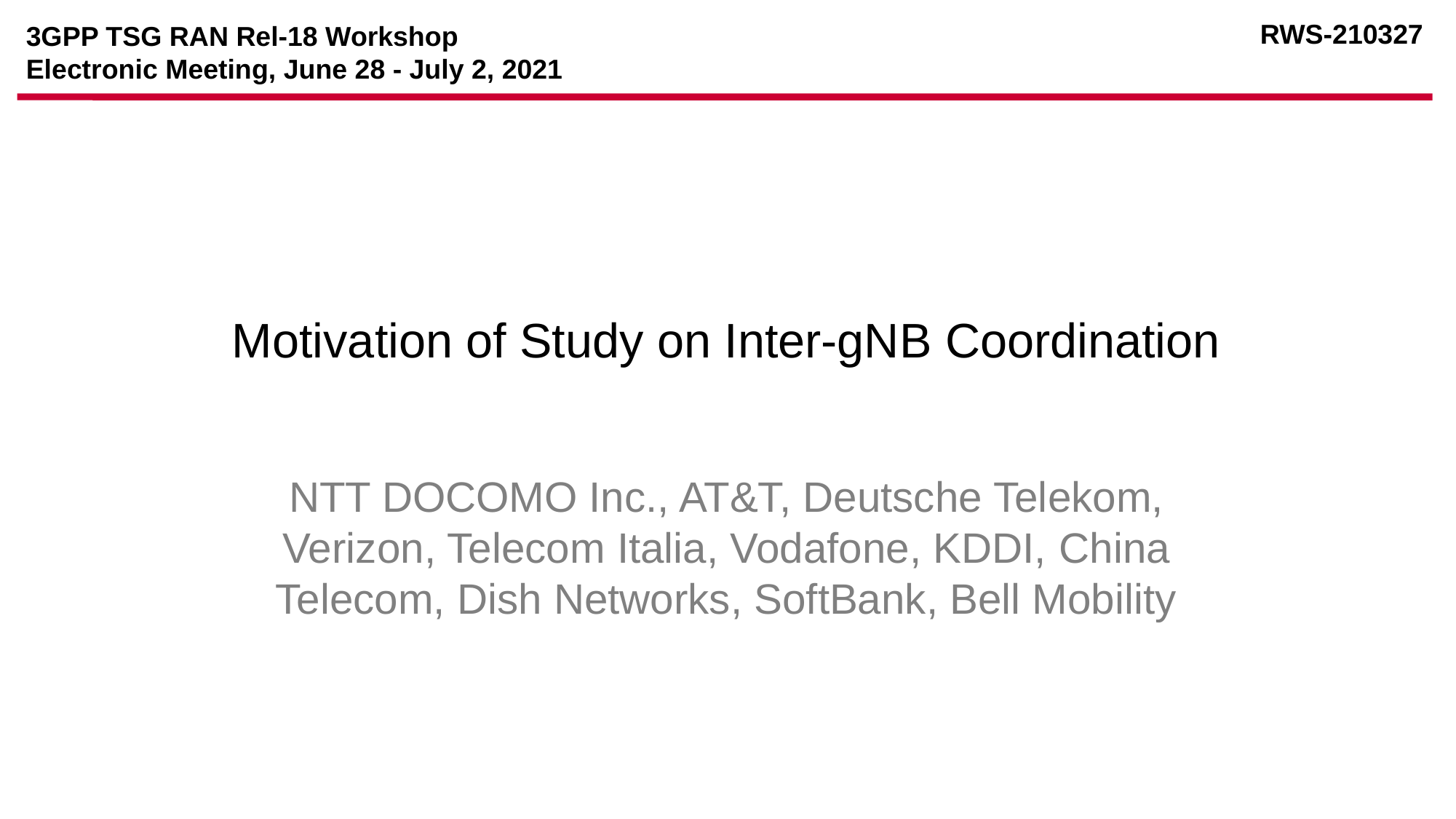

RWS-210327
3GPP TSG RAN Rel-18 Workshop
Electronic Meeting, June 28 - July 2, 2021
# Motivation of Study on Inter-gNB Coordination
NTT DOCOMO Inc., AT&T, Deutsche Telekom, Verizon, Telecom Italia, Vodafone, KDDI, China Telecom, Dish Networks, SoftBank, Bell Mobility